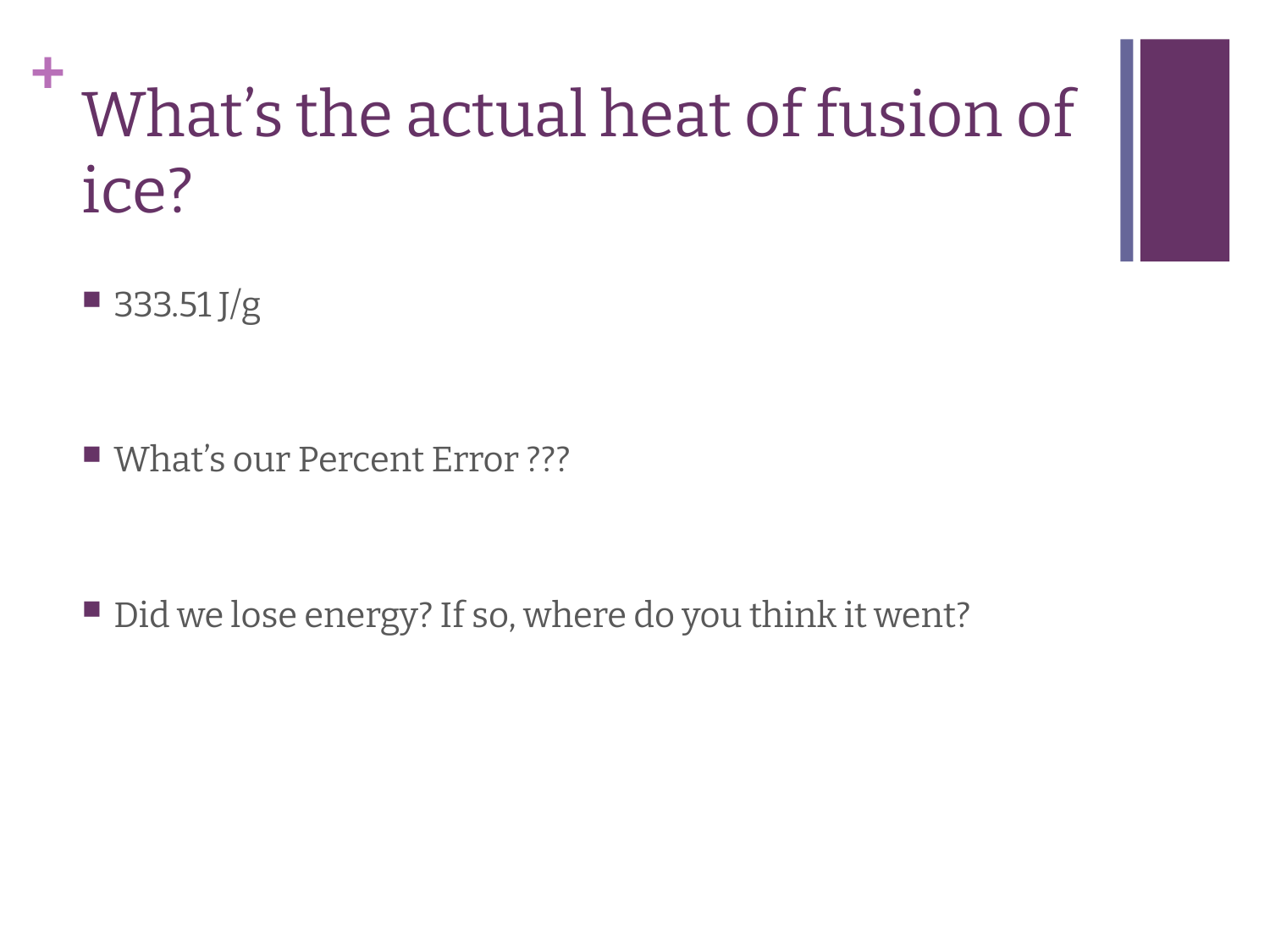

# What’s the actual heat of fusion of ice?
333.51 J/g

What’s our Percent Error ???

Did we lose energy? If so, where do you think it went?